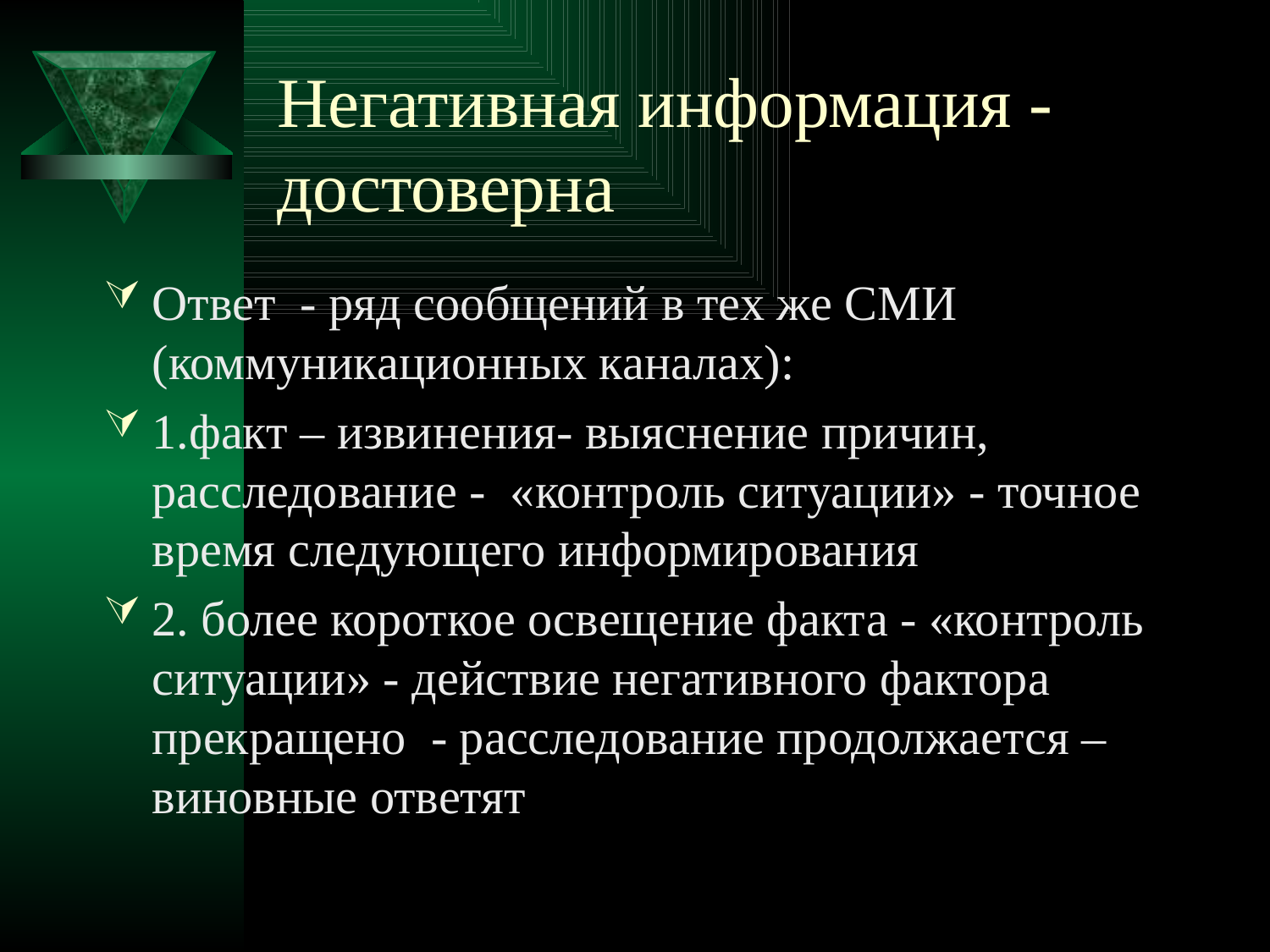

Негативная информация - достоверна
Ответ  - ряд сообщений в тех же СМИ (коммуникационных каналах):
1.факт – извинения- выяснение причин, расследование -  «контроль ситуации» - точное время следующего информирования
2. более короткое освещение факта - «контроль ситуации» - действие негативного фактора прекращено  - расследование продолжается – виновные ответят